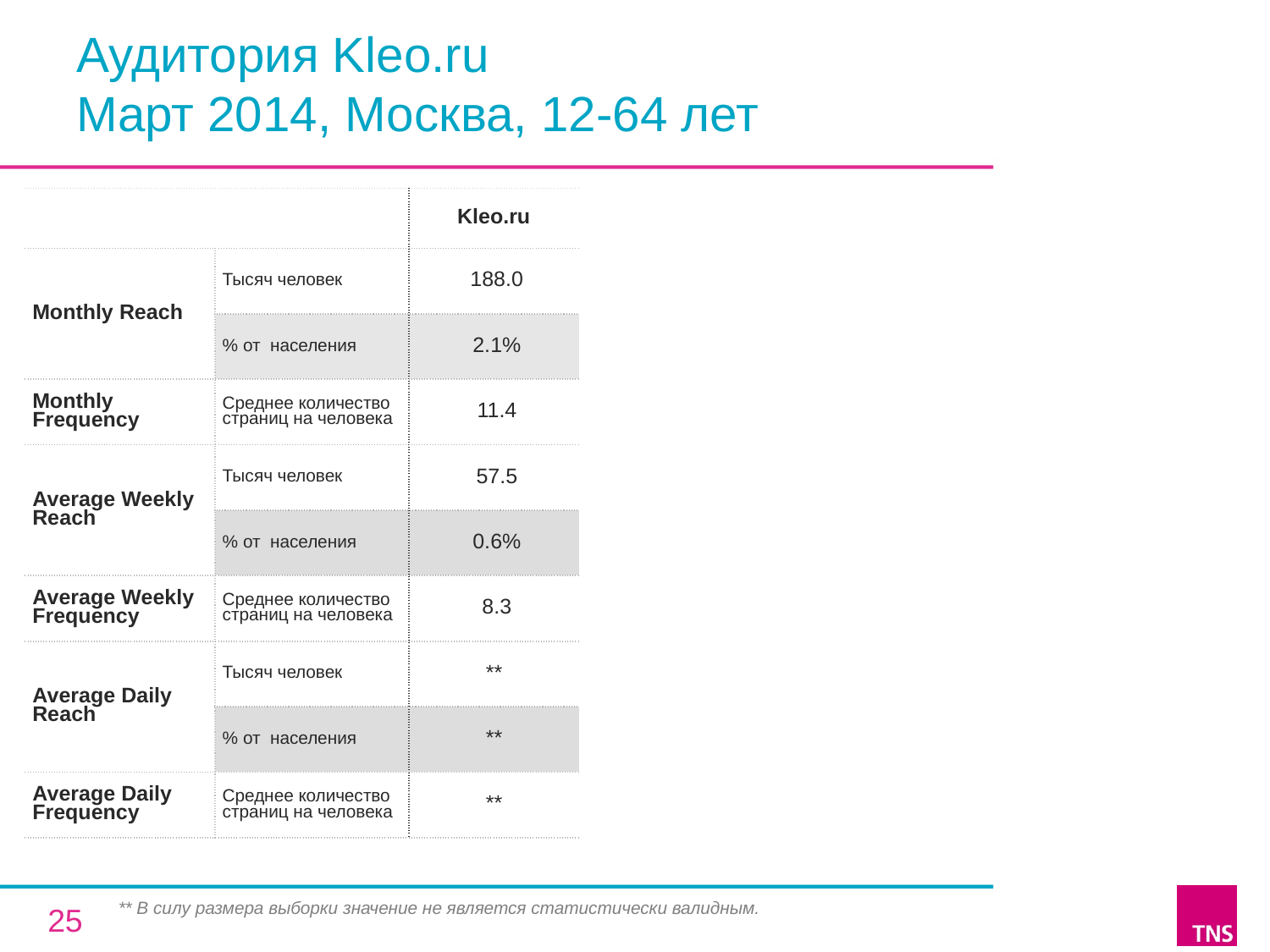

# Аудитория Kleo.ru Март 2014, Москва, 12-64 лет
|  |  | Kleo.ru |
| --- | --- | --- |
| Monthly Reach | Тысяч человек | 188.0 |
|  | % от населения | 2.1% |
| Monthly Frequency | Среднее количество страниц на человека | 11.4 |
| Average Weekly Reach | Тысяч человек | 57.5 |
|  | % от населения | 0.6% |
| Average Weekly Frequency | Среднее количество страниц на человека | 8.3 |
| Average Daily Reach | Тысяч человек | \*\* |
|  | % от населения | \*\* |
| Average Daily Frequency | Среднее количество страниц на человека | \*\* |
** В силу размера выборки значение не является статистически валидным.
25